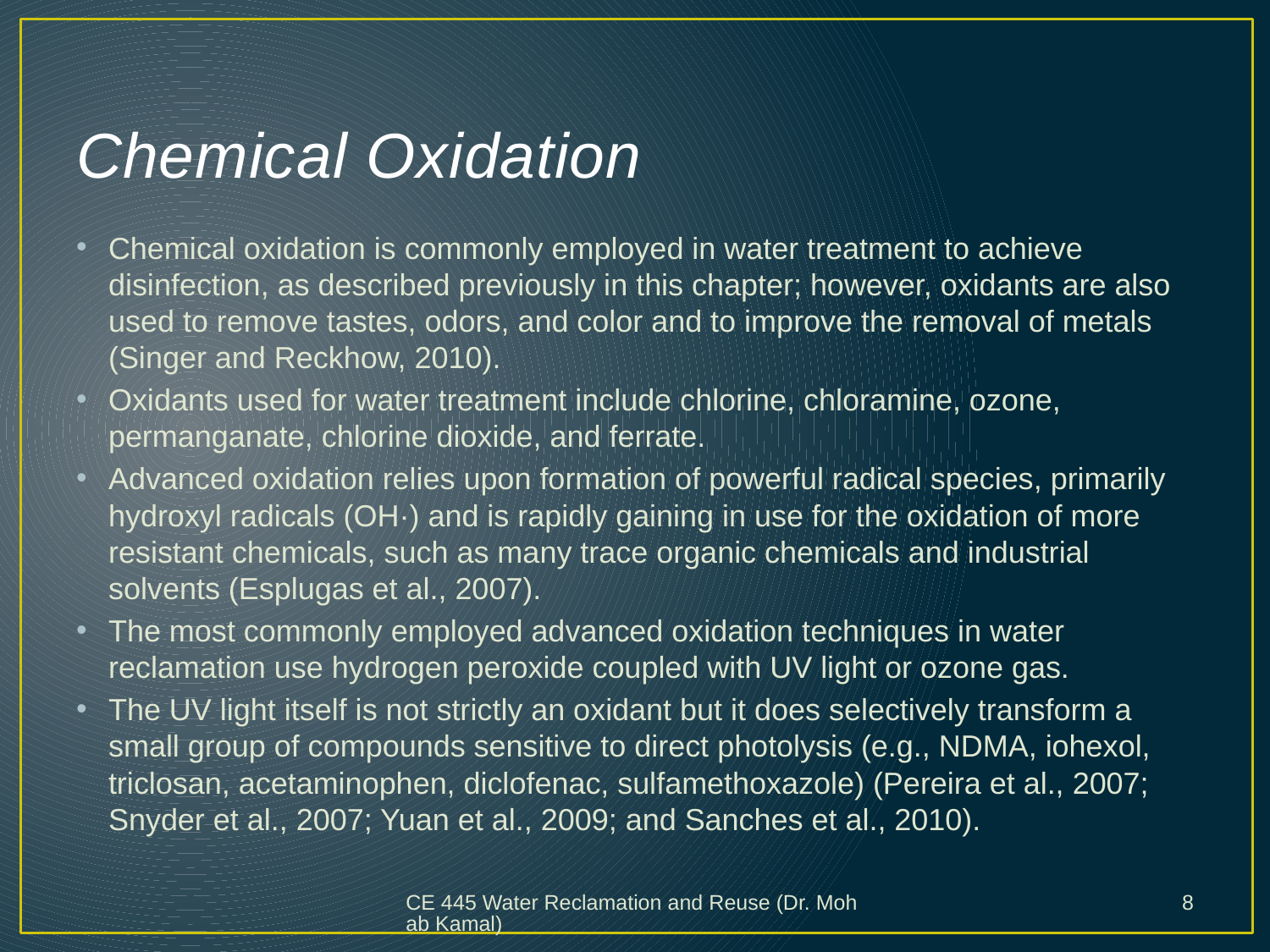

# Chemical Oxidation
Chemical oxidation is commonly employed in water treatment to achieve disinfection, as described previously in this chapter; however, oxidants are also used to remove tastes, odors, and color and to improve the removal of metals (Singer and Reckhow, 2010).
Oxidants used for water treatment include chlorine, chloramine, ozone, permanganate, chlorine dioxide, and ferrate.
Advanced oxidation relies upon formation of powerful radical species, primarily hydroxyl radicals (OH·) and is rapidly gaining in use for the oxidation of more resistant chemicals, such as many trace organic chemicals and industrial solvents (Esplugas et al., 2007).
The most commonly employed advanced oxidation techniques in water reclamation use hydrogen peroxide coupled with UV light or ozone gas.
The UV light itself is not strictly an oxidant but it does selectively transform a small group of compounds sensitive to direct photolysis (e.g., NDMA, iohexol, triclosan, acetaminophen, diclofenac, sulfamethoxazole) (Pereira et al., 2007; Snyder et al., 2007; Yuan et al., 2009; and Sanches et al., 2010).
CE 445 Water Reclamation and Reuse (Dr. Mohab Kamal)
8